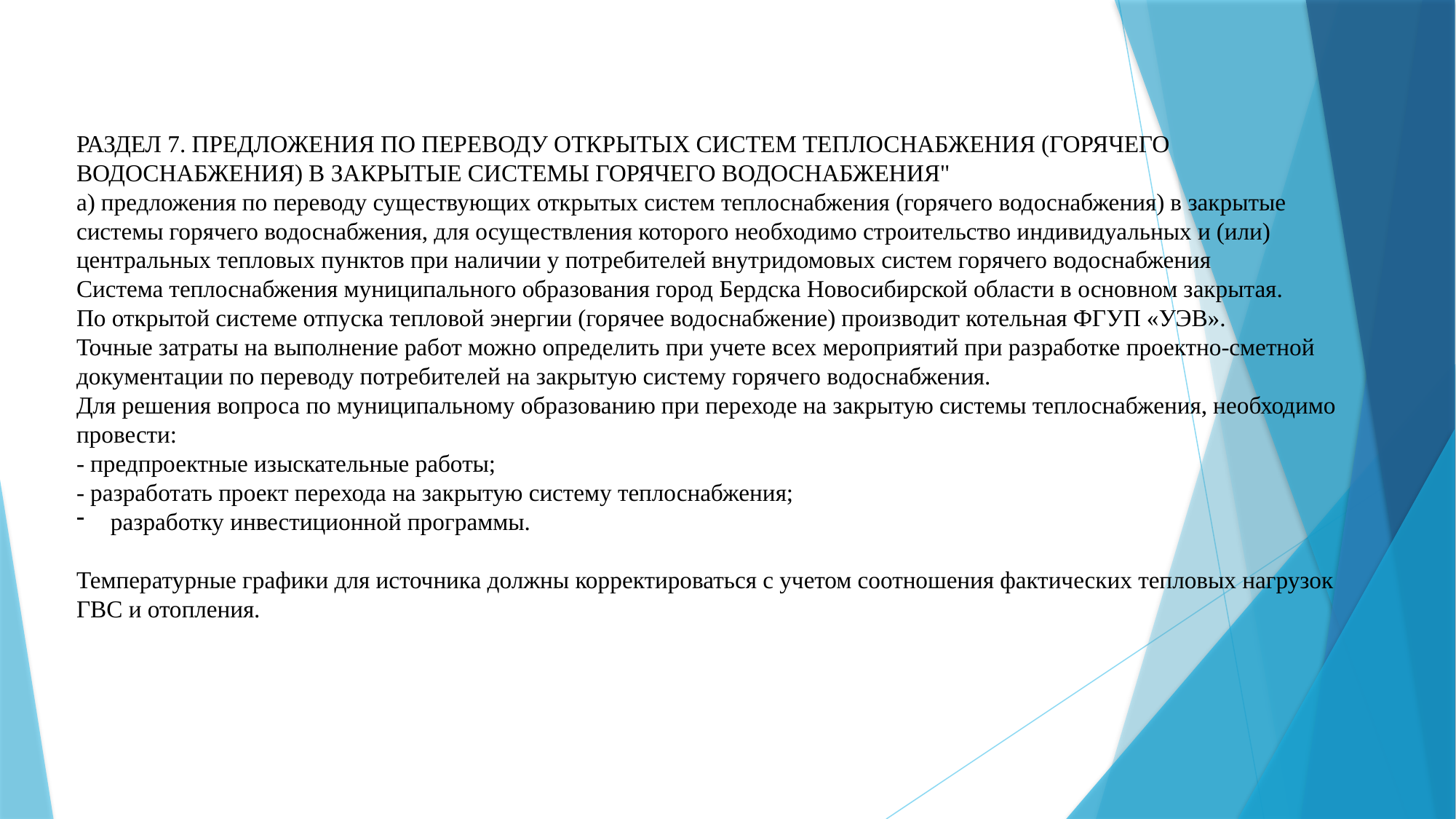

РАЗДЕЛ 7. ПРЕДЛОЖЕНИЯ ПО ПЕРЕВОДУ ОТКРЫТЫХ СИСТЕМ ТЕПЛОСНАБЖЕНИЯ (ГОРЯЧЕГО ВОДОСНАБЖЕНИЯ) В ЗАКРЫТЫЕ СИСТЕМЫ ГОРЯЧЕГО ВОДОСНАБЖЕНИЯ"
а) предложения по переводу существующих открытых систем теплоснабжения (горячего водоснабжения) в закрытые системы горячего водоснабжения, для осуществления которого необходимо строительство индивидуальных и (или) центральных тепловых пунктов при наличии у потребителей внутридомовых систем горячего водоснабжения
Система теплоснабжения муниципального образования город Бердска Новосибирской области в основном закрытая.
По открытой системе отпуска тепловой энергии (горячее водоснабжение) производит котельная ФГУП «УЭВ».
Точные затраты на выполнение работ можно определить при учете всех мероприятий при разработке проектно-сметной документации по переводу потребителей на закрытую систему горячего водоснабжения.
Для решения вопроса по муниципальному образованию при переходе на закрытую системы теплоснабжения, необходимо провести:
- предпроектные изыскательные работы;
- разработать проект перехода на закрытую систему теплоснабжения;
разработку инвестиционной программы.

Температурные графики для источника должны корректироваться с учетом соотношения фактических тепловых нагрузок ГВС и отопления.